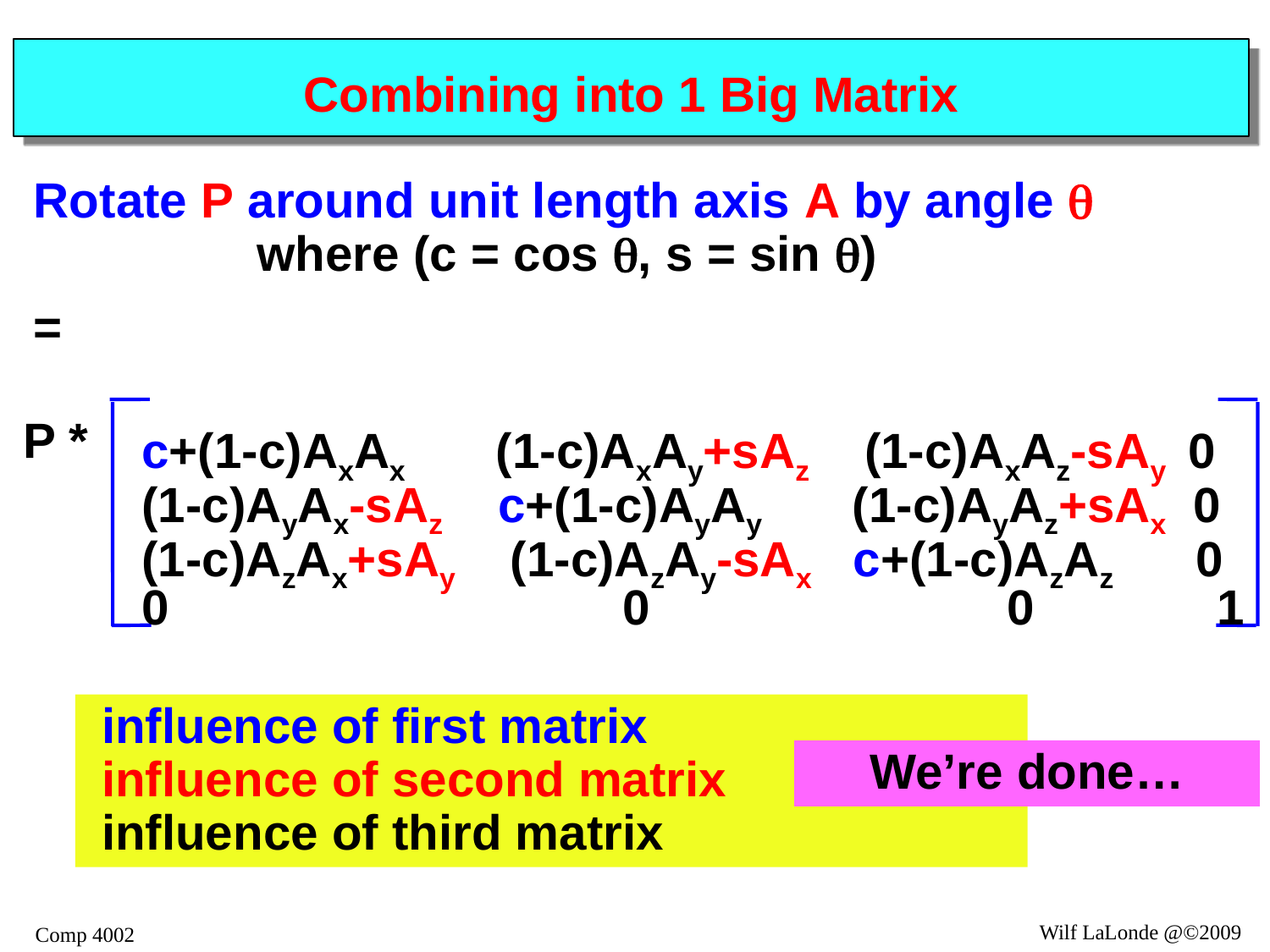

# Combining into 1 Big Matrix
Rotate P around unit length axis A by angle θ
	       where (c = cos θ, s = sin θ)
=

P *
c+(1-c)AxAx       (1-c)AxAy+sAz    (1-c)AxAz-sAy  0
(1-c)AyAx-sAz    c+(1-c)AyAy       (1-c)AyAz+sAx  0
(1-c)AzAx+sAy    (1-c)AzAy-sAx   c+(1-c)AzAz      0
0                                 0                          0                       1
 influence of first matrix
 influence of second matrix
 influence of third matrix
We’re done…